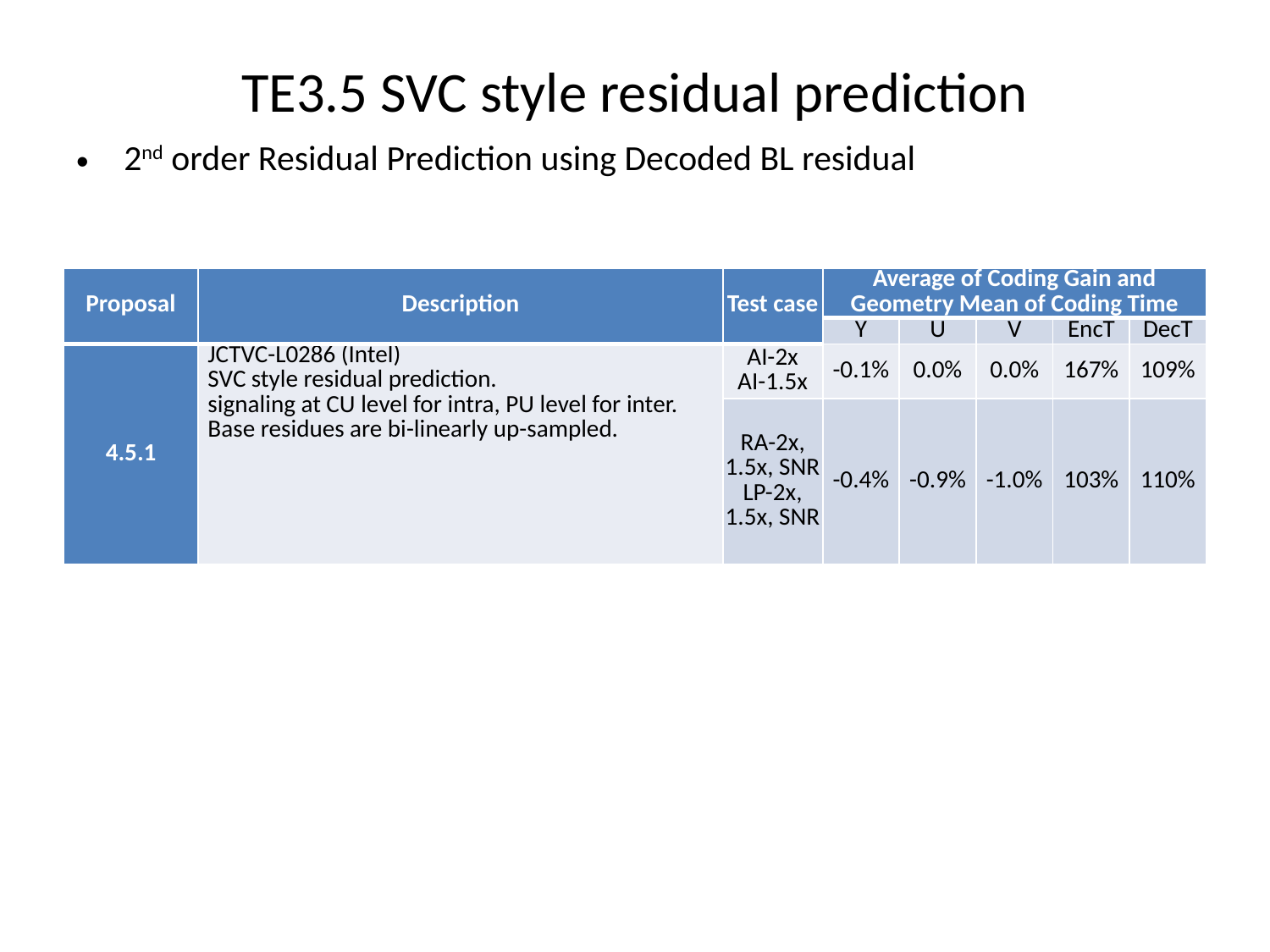

# TE3.5 SVC style residual prediction
2nd order Residual Prediction using Decoded BL residual
| Proposal | Description | Test case | Average of Coding Gain and Geometry Mean of Coding Time |  |  |  |  |
| --- | --- | --- | --- | --- | --- | --- | --- |
|  |  |  | Y | U | V | EncT | DecT |
| 4.5.1 | JCTVC-L0286 (Intel) SVC style residual prediction. signaling at CU level for intra, PU level for inter. Base residues are bi-linearly up-sampled. | AI-2x AI-1.5x | -0.1% | 0.0% | 0.0% | 167% | 109% |
|  |  | RA-2x, 1.5x, SNR LP-2x, 1.5x, SNR | -0.4% | -0.9% | -1.0% | 103% | 110% |